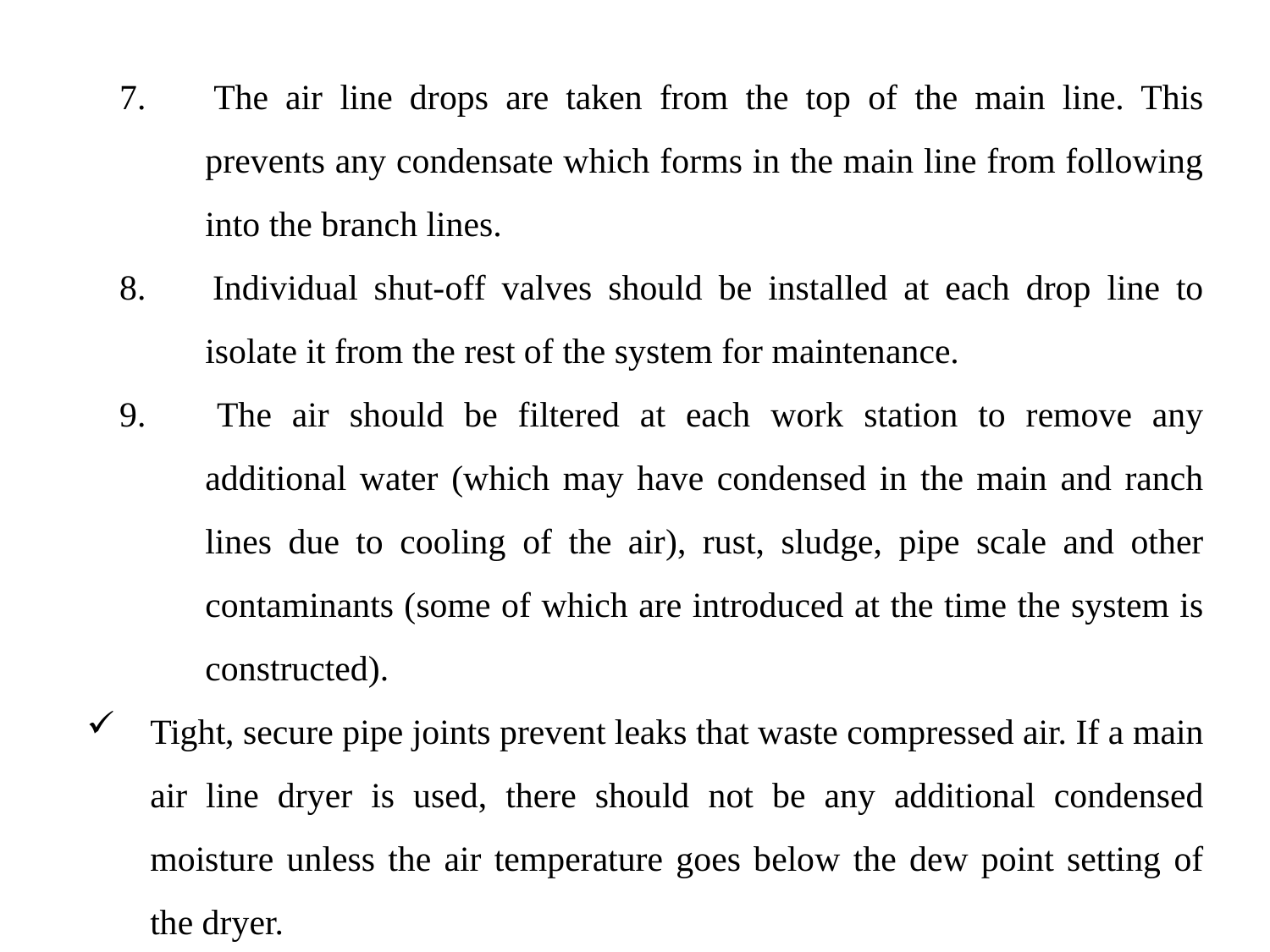

7. 	The air line drops are taken from the top of the main line. This prevents any condensate which forms in the main line from following into the branch lines.
8. 	Individual shut-off valves should be installed at each drop line to isolate it from the rest of the system for maintenance.
9. 	The air should be filtered at each work station to remove any additional water (which may have condensed in the main and ranch lines due to cooling of the air), rust, sludge, pipe scale and other contaminants (some of which are introduced at the time the system is constructed).
Tight, secure pipe joints prevent leaks that waste compressed air. If a main air line dryer is used, there should not be any additional condensed moisture unless the air temperature goes below the dew point setting of the dryer.